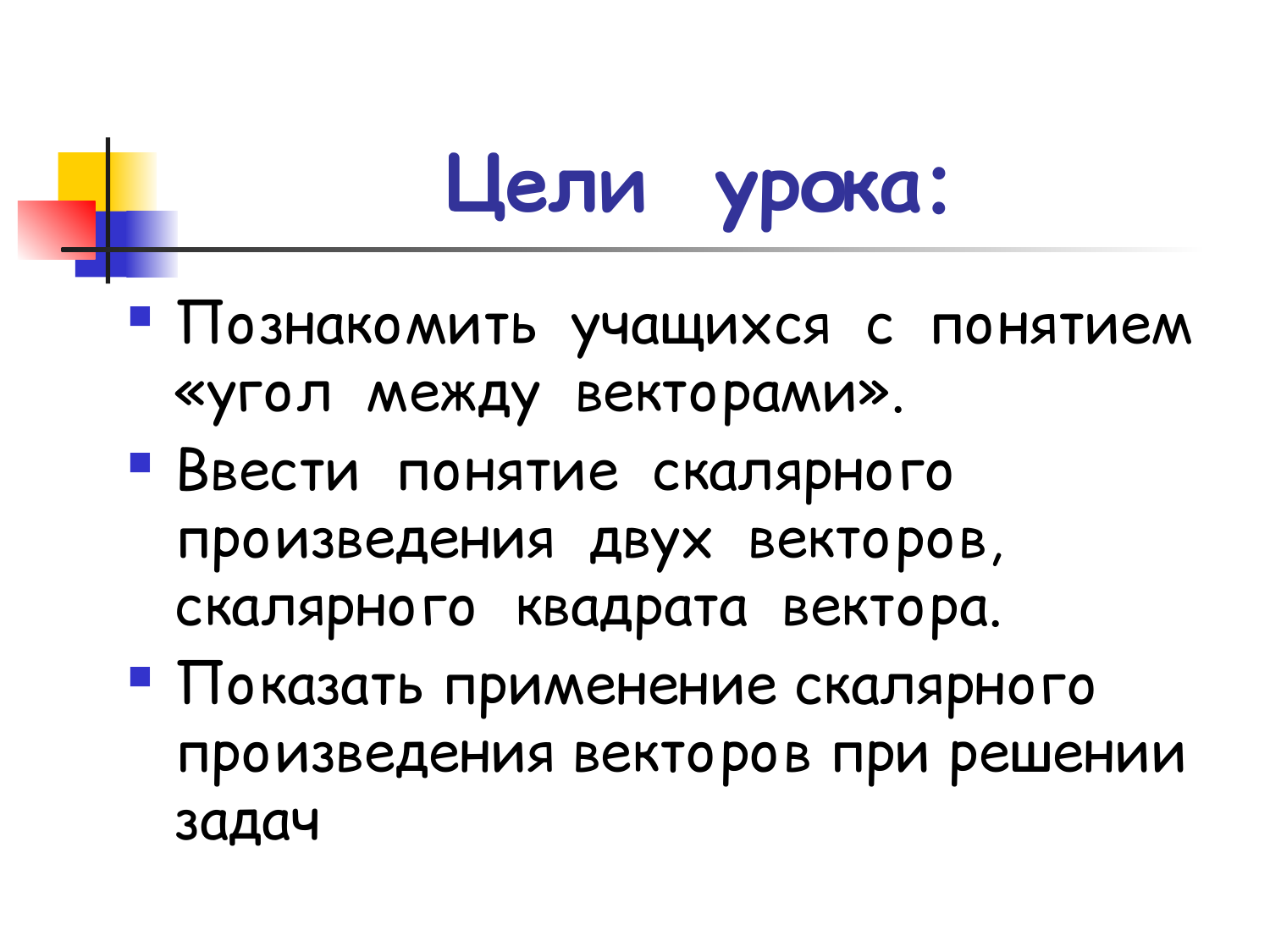

# Цели  урока:
Познакомить  учащихся  с  понятием  «угол  между  векторами».
Ввести  понятие  скалярного  произведения  двух  векторов,  скалярного  квадрата  вектора.
Показать применение скалярного произведения векторов при решении задач